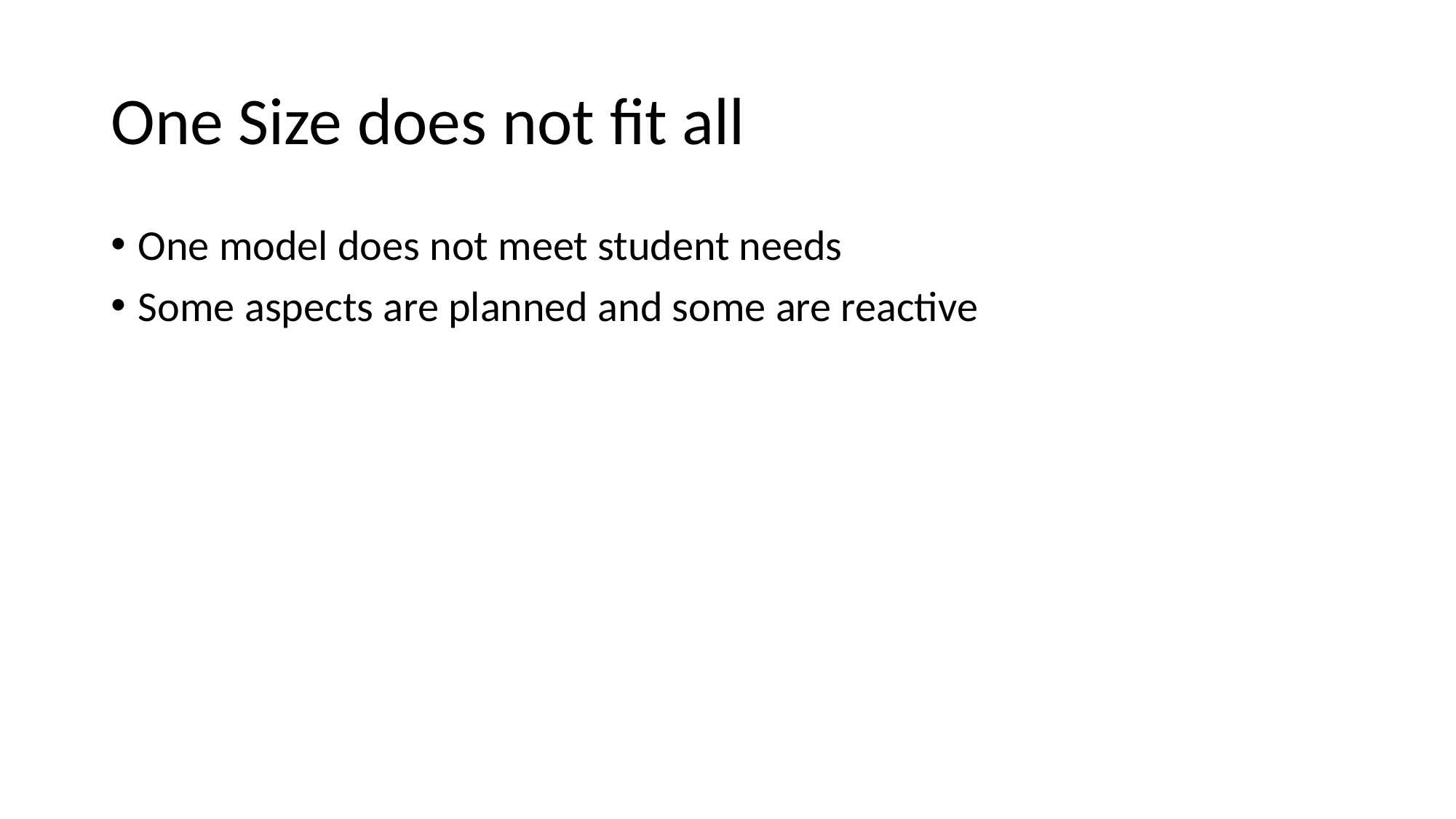

# One Size does not fit all
One model does not meet student needs
Some aspects are planned and some are reactive